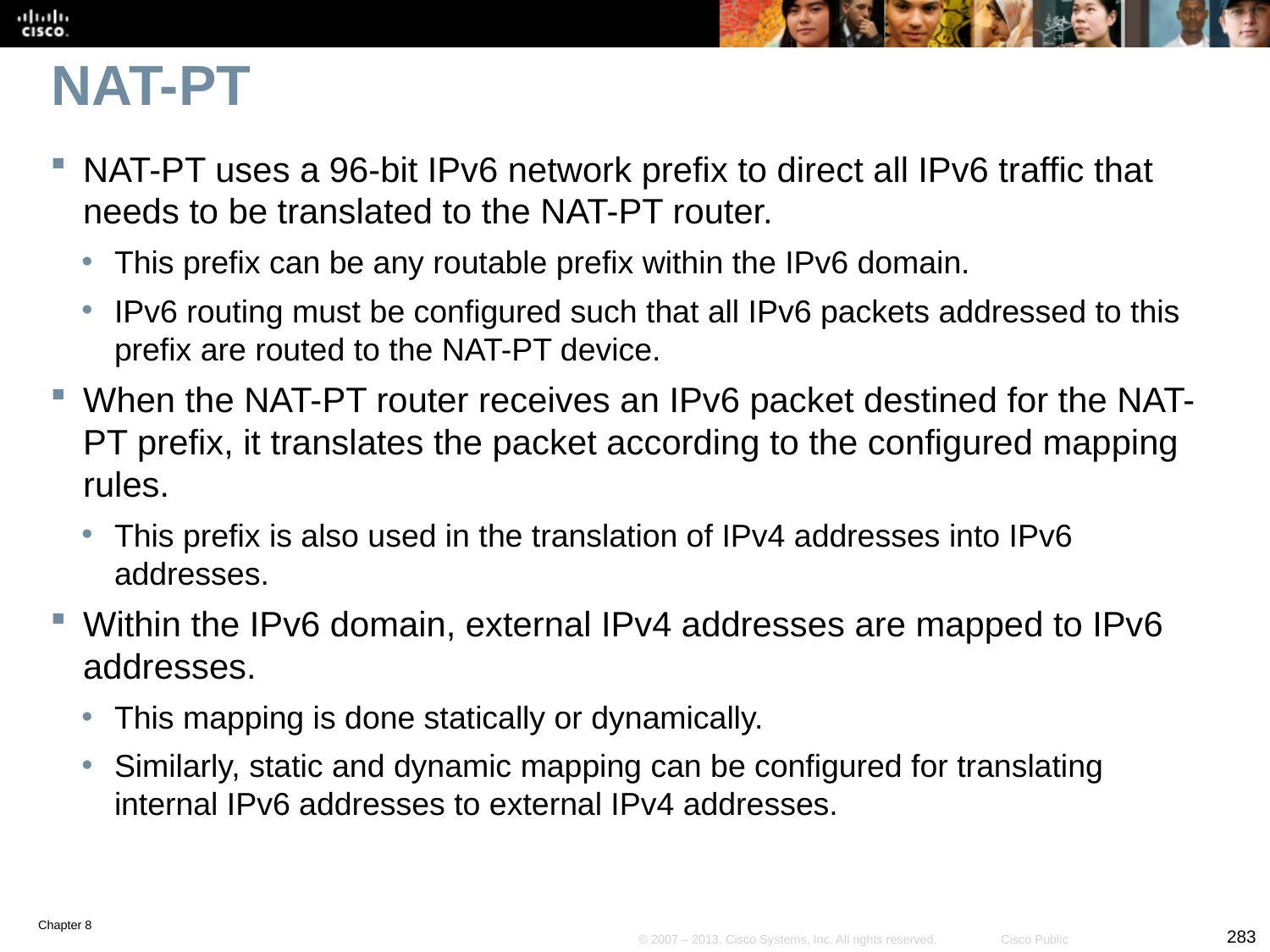

# NAT-PT
NAT-PT uses a 96-bit IPv6 network prefix to direct all IPv6 traffic that needs to be translated to the NAT-PT router.
This prefix can be any routable prefix within the IPv6 domain.
IPv6 routing must be configured such that all IPv6 packets addressed to this prefix are routed to the NAT-PT device.
When the NAT-PT router receives an IPv6 packet destined for the NAT-PT prefix, it translates the packet according to the configured mapping rules.
This prefix is also used in the translation of IPv4 addresses into IPv6 addresses.
Within the IPv6 domain, external IPv4 addresses are mapped to IPv6 addresses.
This mapping is done statically or dynamically.
Similarly, static and dynamic mapping can be configured for translating internal IPv6 addresses to external IPv4 addresses.